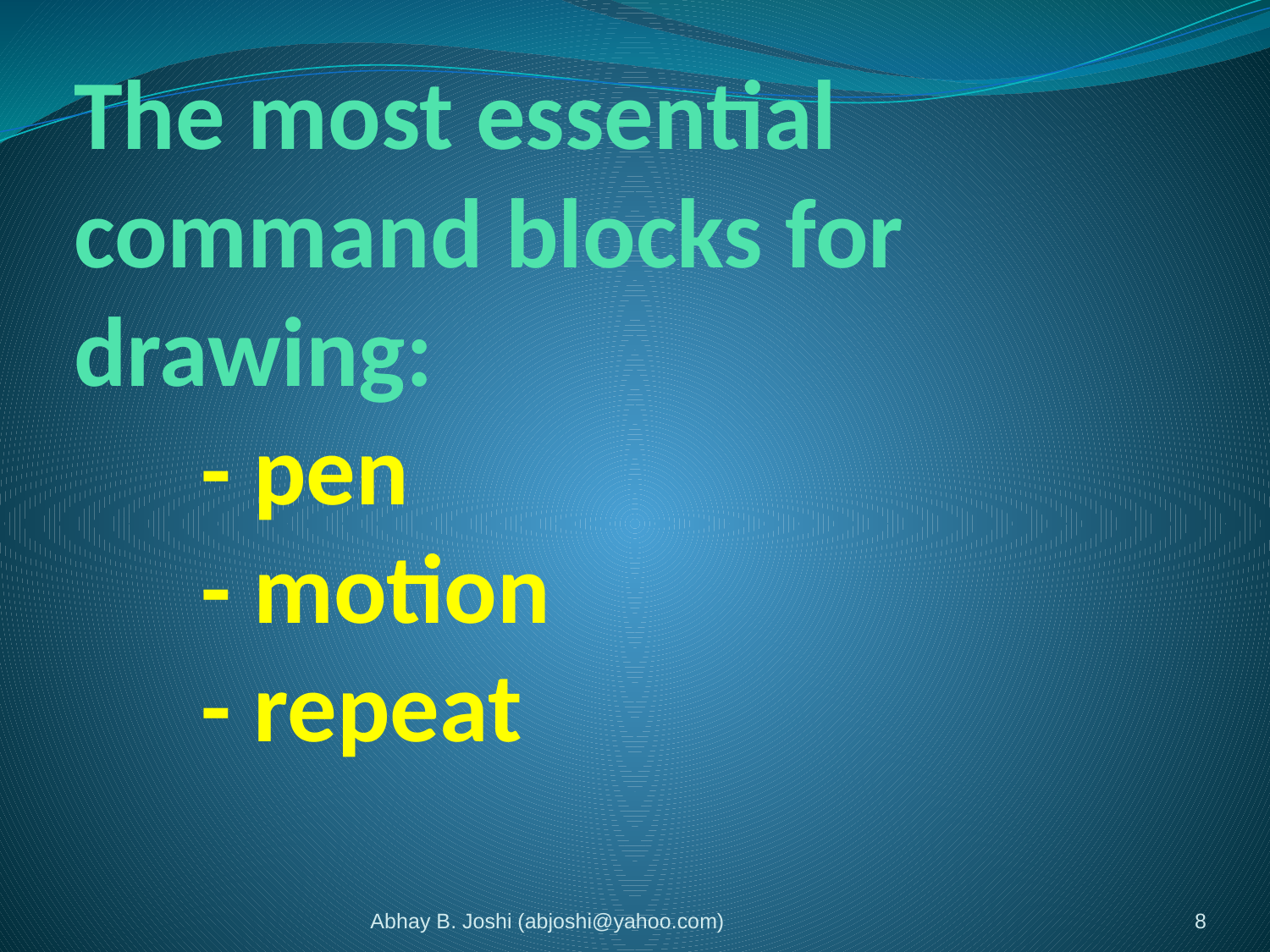

# The most essential command blocks for drawing: - pen - motion - repeat
Abhay B. Joshi (abjoshi@yahoo.com)
8